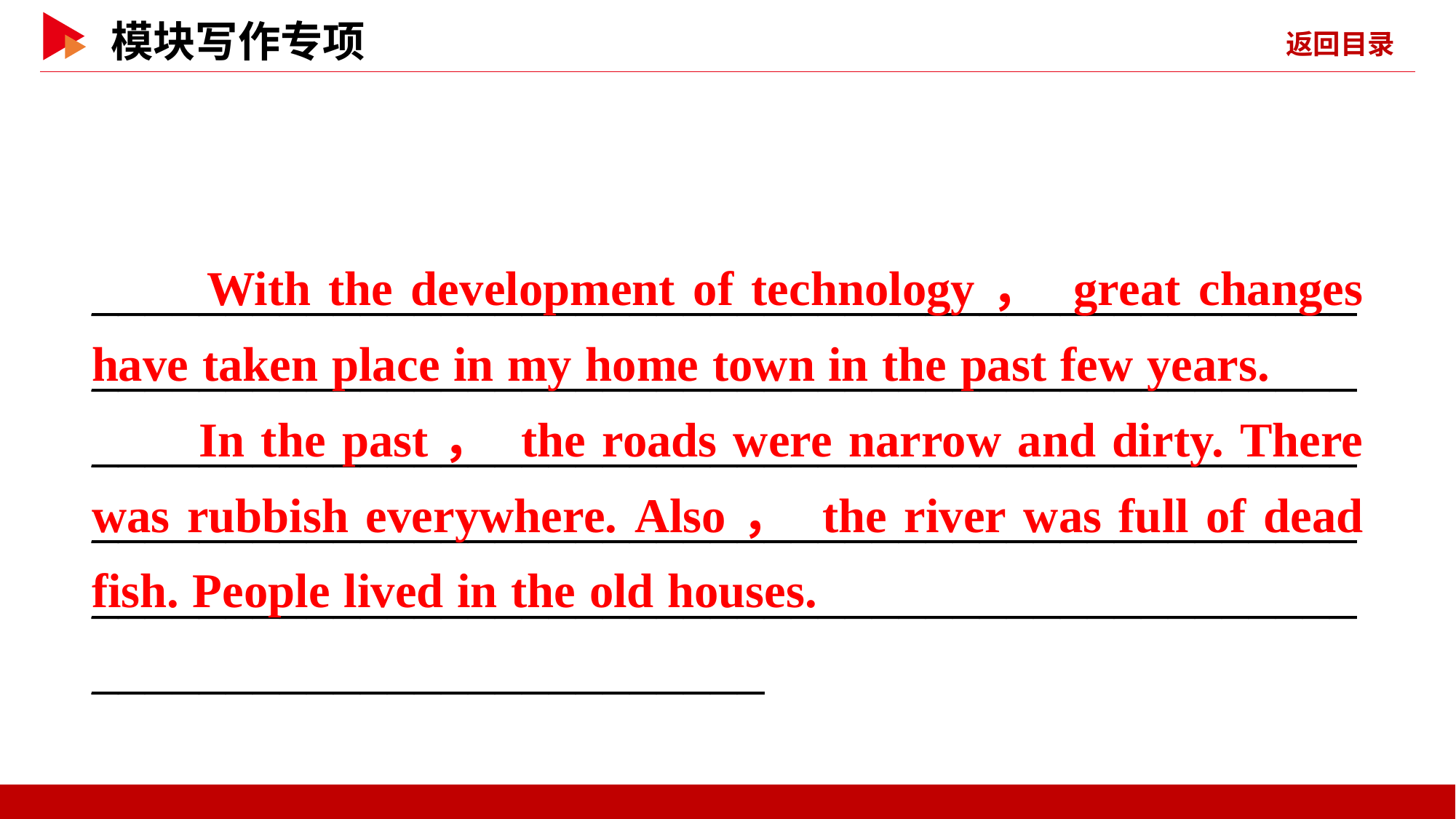

With the development of technology， great changes have taken place in my home town in the past few years.
     In the past， the roads were narrow and dirty. There was rubbish everywhere. Also， the river was full of dead fish. People lived in the old houses.
____________________________________________________________________________________________________________________________________________________________________________________________________________________________________________________________________